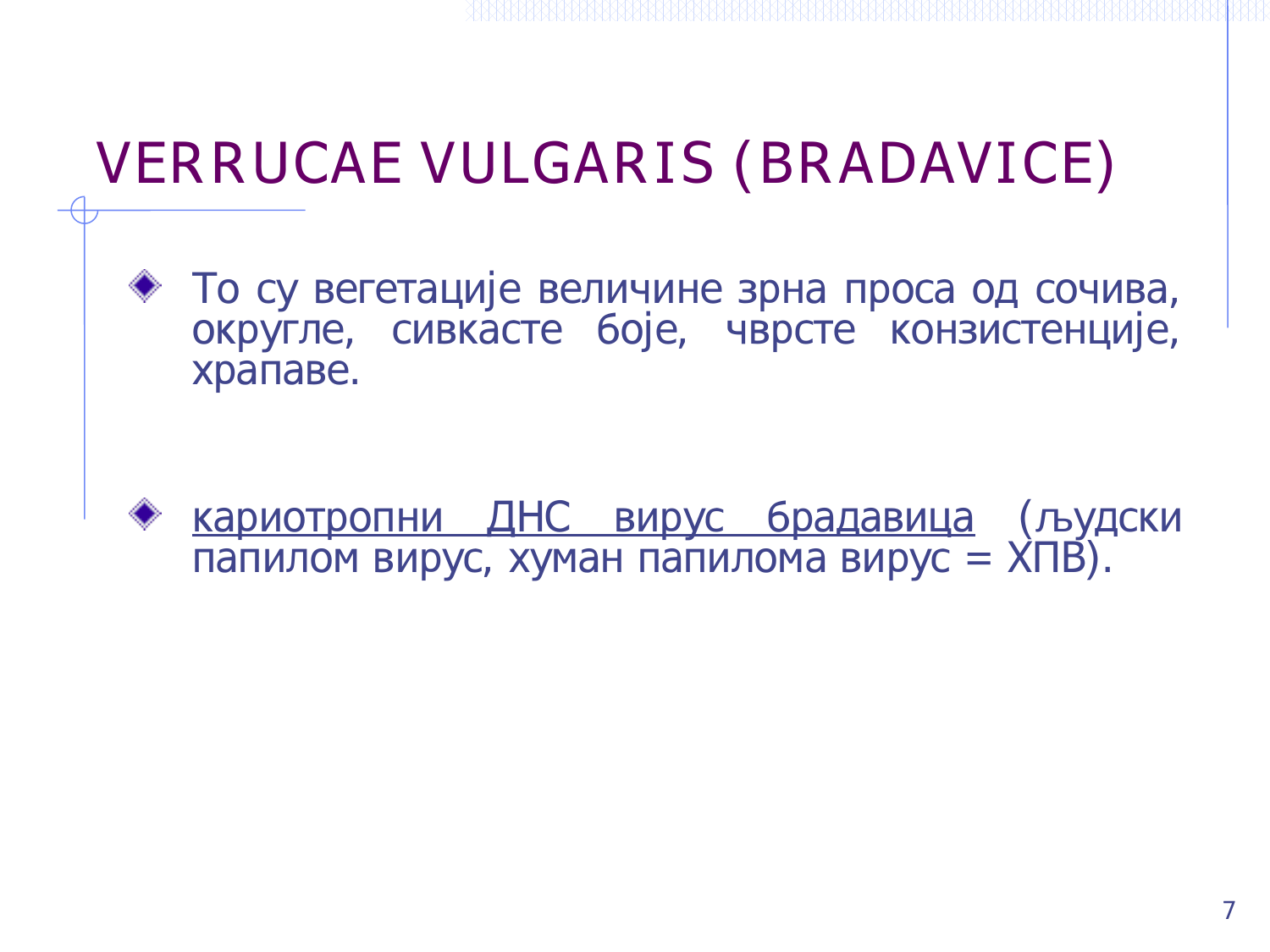

# VERRUCAE VULGARIS (BRADAVICE)
То су вегетације величине зрна проса од сочива, округле, сивкасте боје, чврсте конзистенције, храпаве.

кариотропни ДНС вирус брадавица (људски папилом вирус, хуман папилома вирус = ХПВ).

7